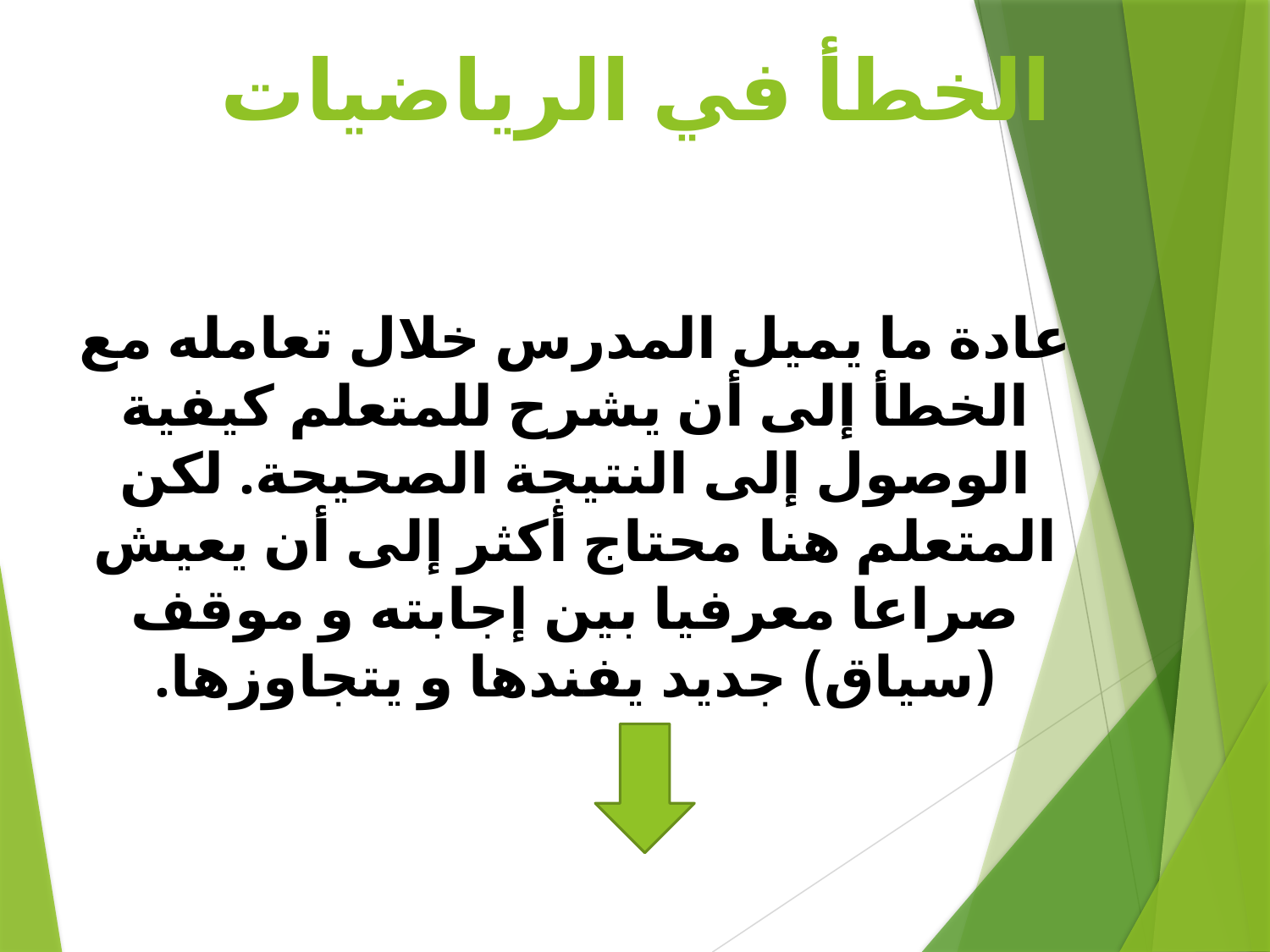

# الخطأ في الرياضيات
عادة ما يميل المدرس خلال تعامله مع الخطأ إلى أن يشرح للمتعلم كيفية الوصول إلى النتيجة الصحيحة. لكن المتعلم هنا محتاج أكثر إلى أن يعيش صراعا معرفيا بين إجابته و موقف (سياق) جديد يفندها و يتجاوزها.